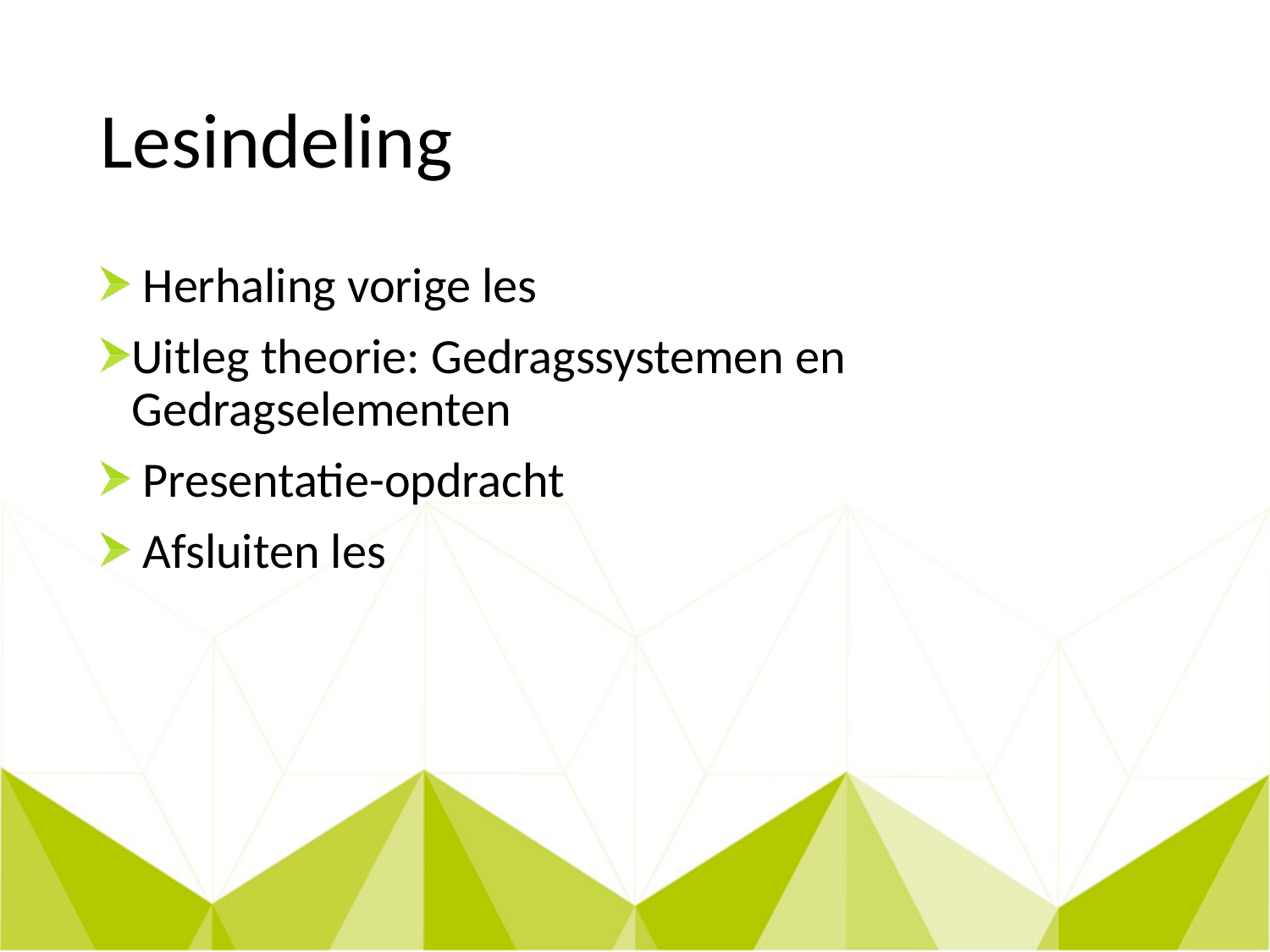

# Lesindeling
 Herhaling vorige les
Uitleg theorie: Gedragssystemen en Gedragselementen
 Presentatie-opdracht
 Afsluiten les